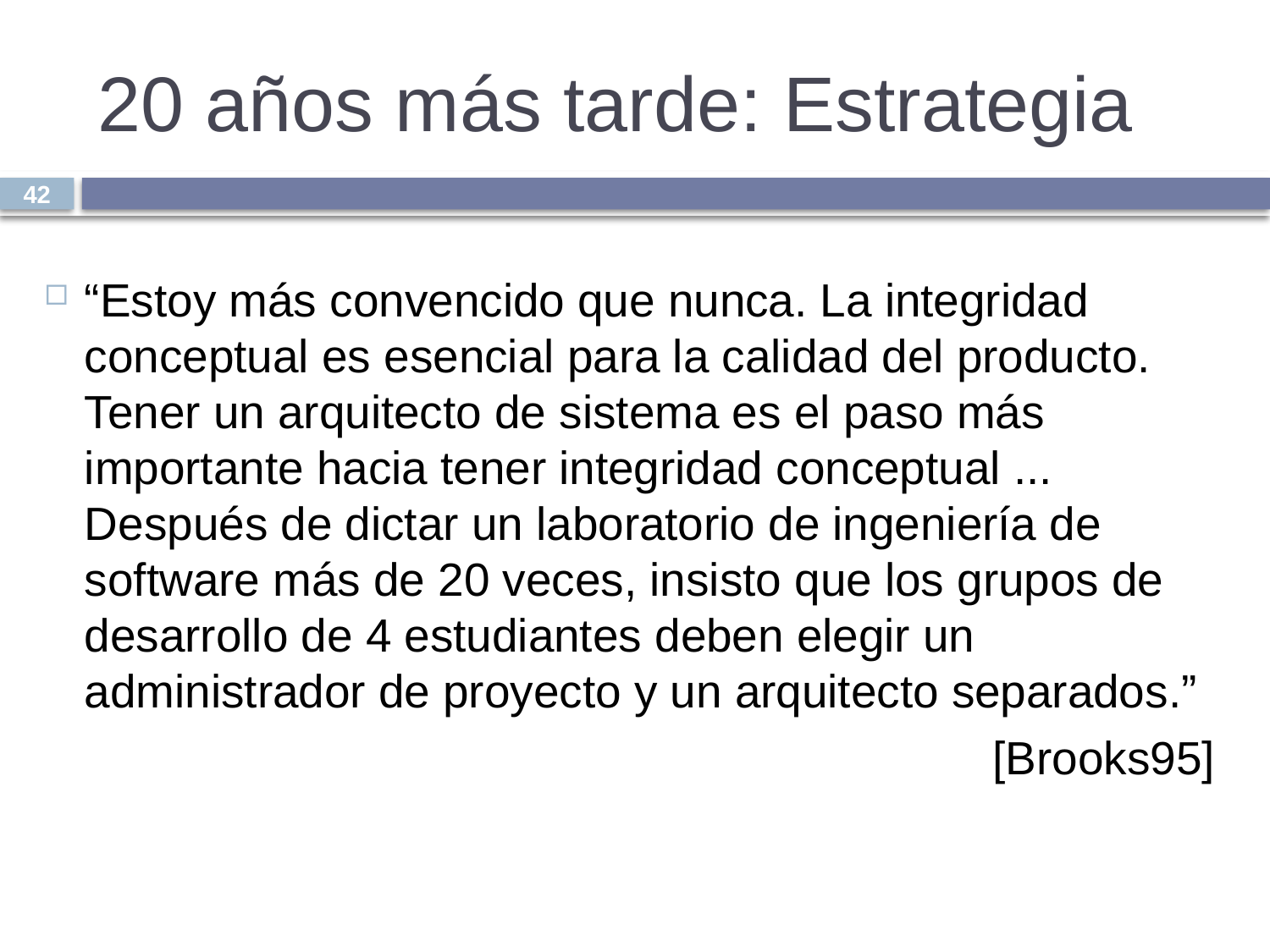

# 20 años más tarde: Estrategia
42
“Estoy más convencido que nunca. La integridad conceptual es esencial para la calidad del producto. Tener un arquitecto de sistema es el paso más importante hacia tener integridad conceptual ... Después de dictar un laboratorio de ingeniería de software más de 20 veces, insisto que los grupos de desarrollo de 4 estudiantes deben elegir un administrador de proyecto y un arquitecto separados.”
[Brooks95]